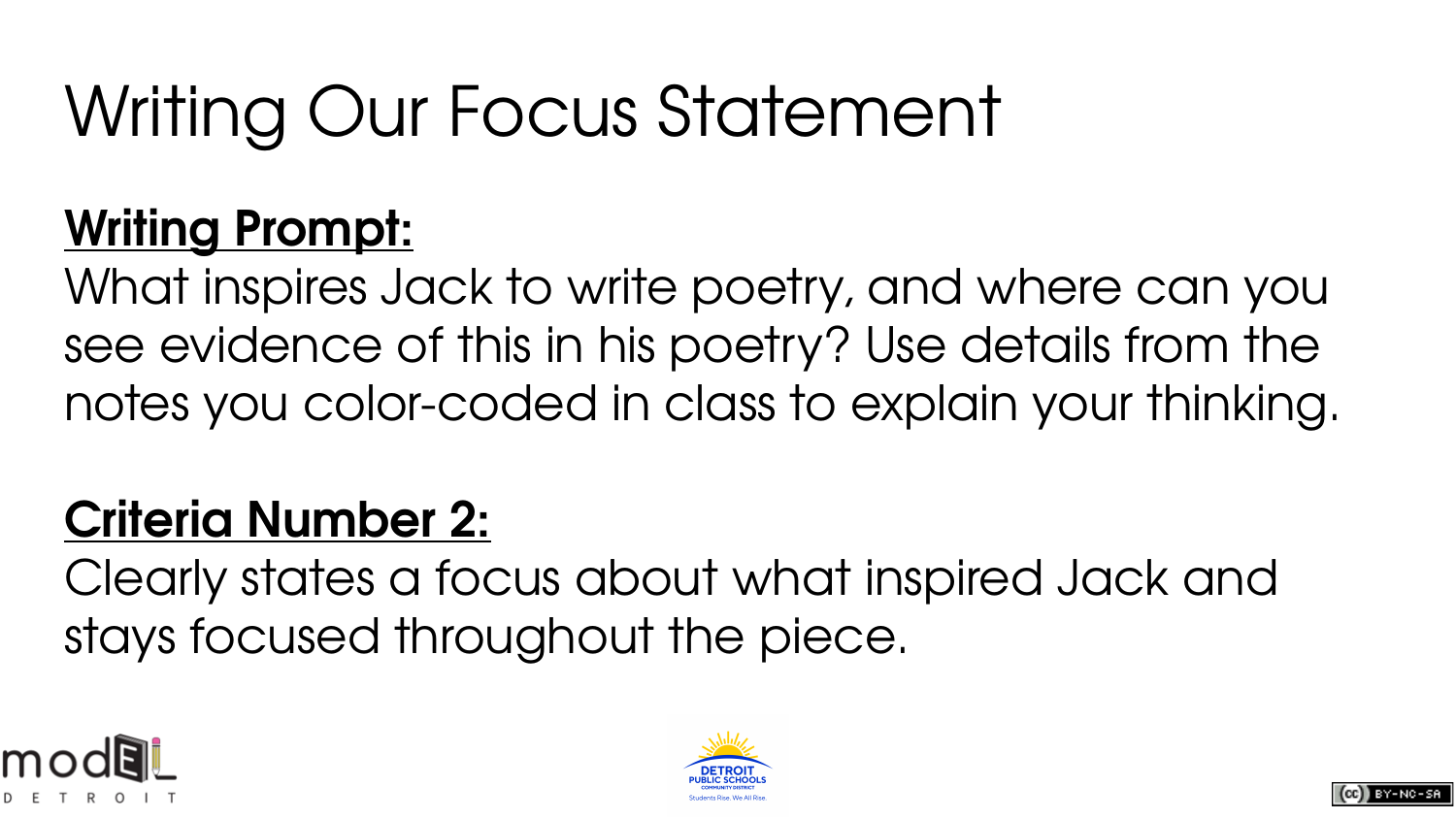

# Writing Our Focus Statement
Writing Prompt:
What inspires Jack to write poetry, and where can you see evidence of this in his poetry? Use details from the notes you color-coded in class to explain your thinking.

Criteria Number 2:
Clearly states a focus about what inspired Jack and stays focused throughout the piece.